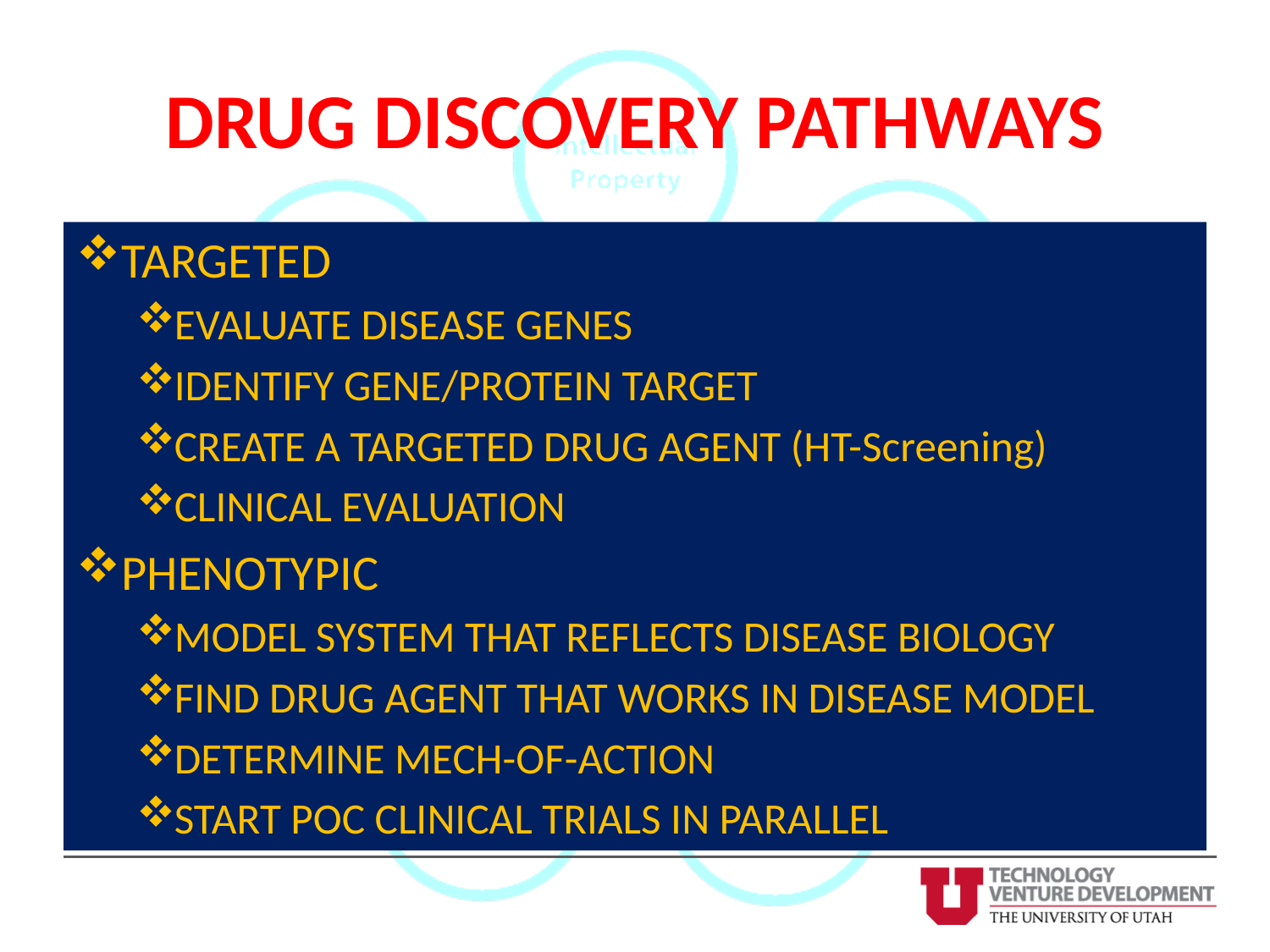

# DRUG DISCOVERY PATHWAYS
TARGETED
EVALUATE DISEASE GENES
IDENTIFY GENE/PROTEIN TARGET
CREATE A TARGETED DRUG AGENT (HT-Screening)
CLINICAL EVALUATION
PHENOTYPIC
MODEL SYSTEM THAT REFLECTS DISEASE BIOLOGY
FIND DRUG AGENT THAT WORKS IN DISEASE MODEL
DETERMINE MECH-OF-ACTION
START POC CLINICAL TRIALS IN PARALLEL